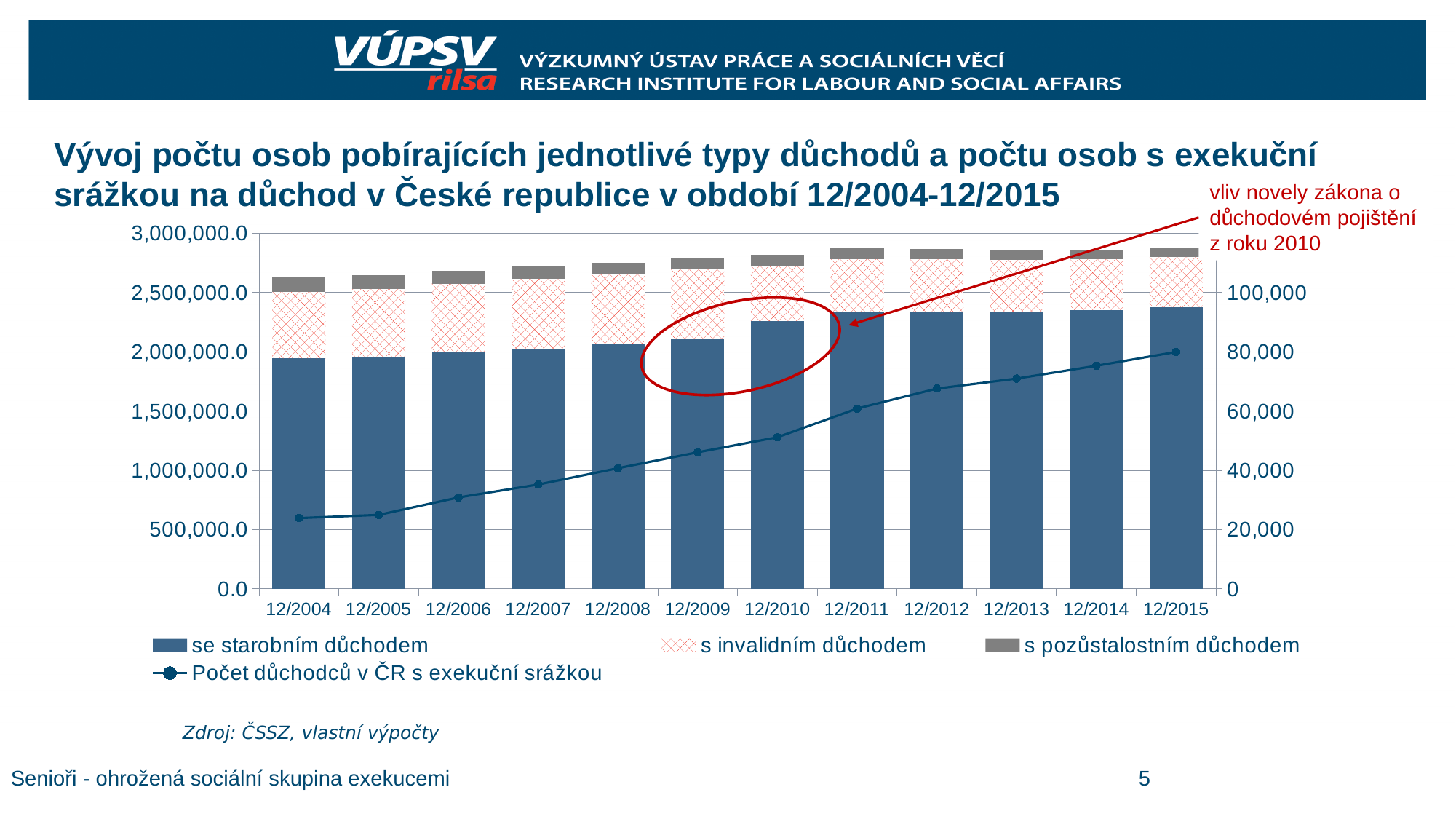

# Vývoj počtu osob pobírajících jednotlivé typy důchodů a počtu osob s exekuční srážkou na důchod v České republice v období 12/2004-12/2015
vliv novely zákona o důchodovém pojištění z roku 2010

### Chart

| Category | se starobním důchodem | s invalidním důchodem | s pozůstalostním důchodem | Počet důchodců v ČR s exekuční srážkou |
|---|---|---|---|---|
| 12/2004 | 1944915.0 | 563376.0 | 117394.0 | 23898.0 |
| 12/2005 | 1961870.0 | 570055.0 | 113175.0 | 24973.0 |
| 12/2006 | 1995350.0 | 580055.0 | 108379.0 | 30858.0 |
| 12/2007 | 2028865.0 | 586686.0 | 103610.0 | 35223.0 |
| 12/2008 | 2066005.0 | 588745.0 | 99261.0 | 40718.0 |
| 12/2009 | 2108368.0 | 585944.0 | 96079.0 | 46121.0 |
| 12/2010 | 2260032.0 | 466329.0 | 92732.0 | 51184.0 |
| 12/2011 | 2340147.0 | 445033.0 | 87824.0 | 60874.0 |
| 12/2012 | 2341220.0 | 438509.0 | 86327.0 | 67614.0 |
| 12/2013 | 2340321.0 | 433414.0 | 84121.0 | 70997.0 |
| 12/2014 | 2355144.0 | 428298.0 | 79768.0 | 75315.0 |
| 12/2015 | 2376883.0 | 421655.0 | 75415.0 | 79991.0 |
Zdroj: ČSSZ, vlastní výpočty
Senioři - ohrožená sociální skupina exekucemi
5